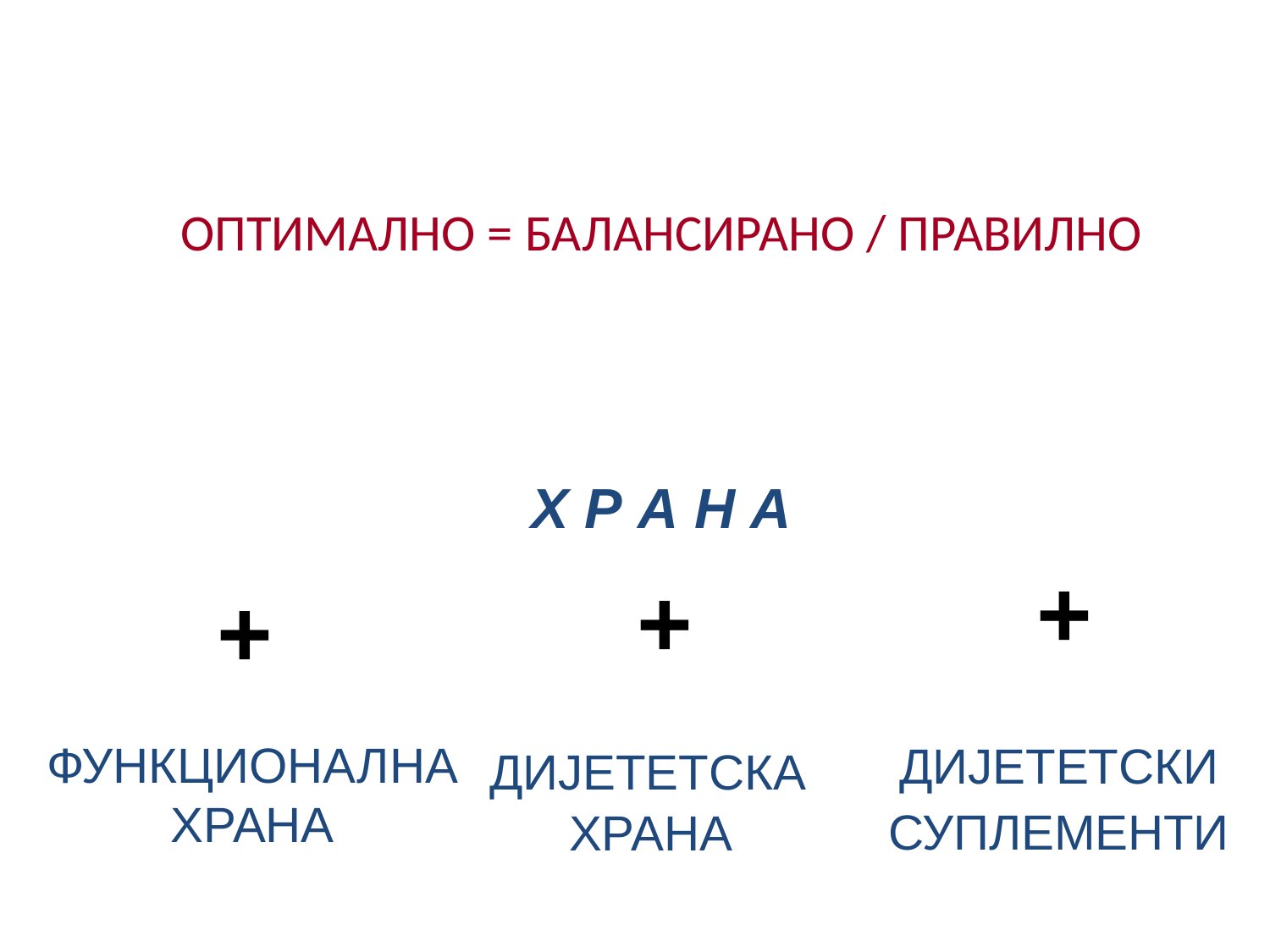

# ОПТИМАЛНО = БАЛАНСИРАНО / ПРАВИЛНО
Х Р А Н А
+
+
+
ФУНКЦИОНАЛНА ХРАНА
  ДИЈЕТЕТСКА    ХРАНА
ДИЈЕТЕТСКИ
СУПЛЕМЕНТИ